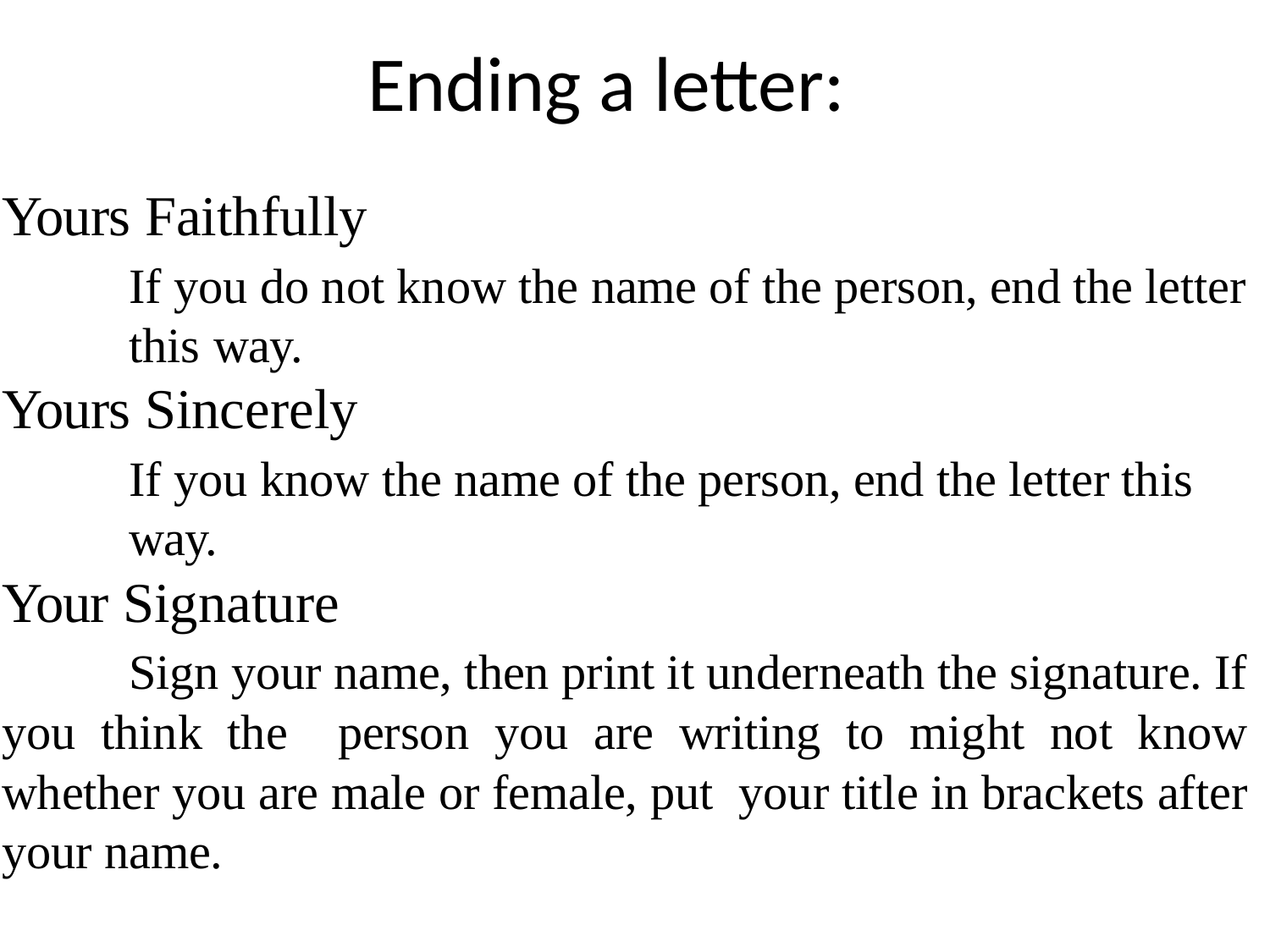

# Ending a letter:
Yours Faithfully
If you do not know the name of the person, end the letter this way.
Yours Sincerely
If you know the name of the person, end the letter this way.
Your Signature
Sign your name, then print it underneath the signature. If you think the  person you are writing to might not know whether you are male or female, put  your title in brackets after your name.